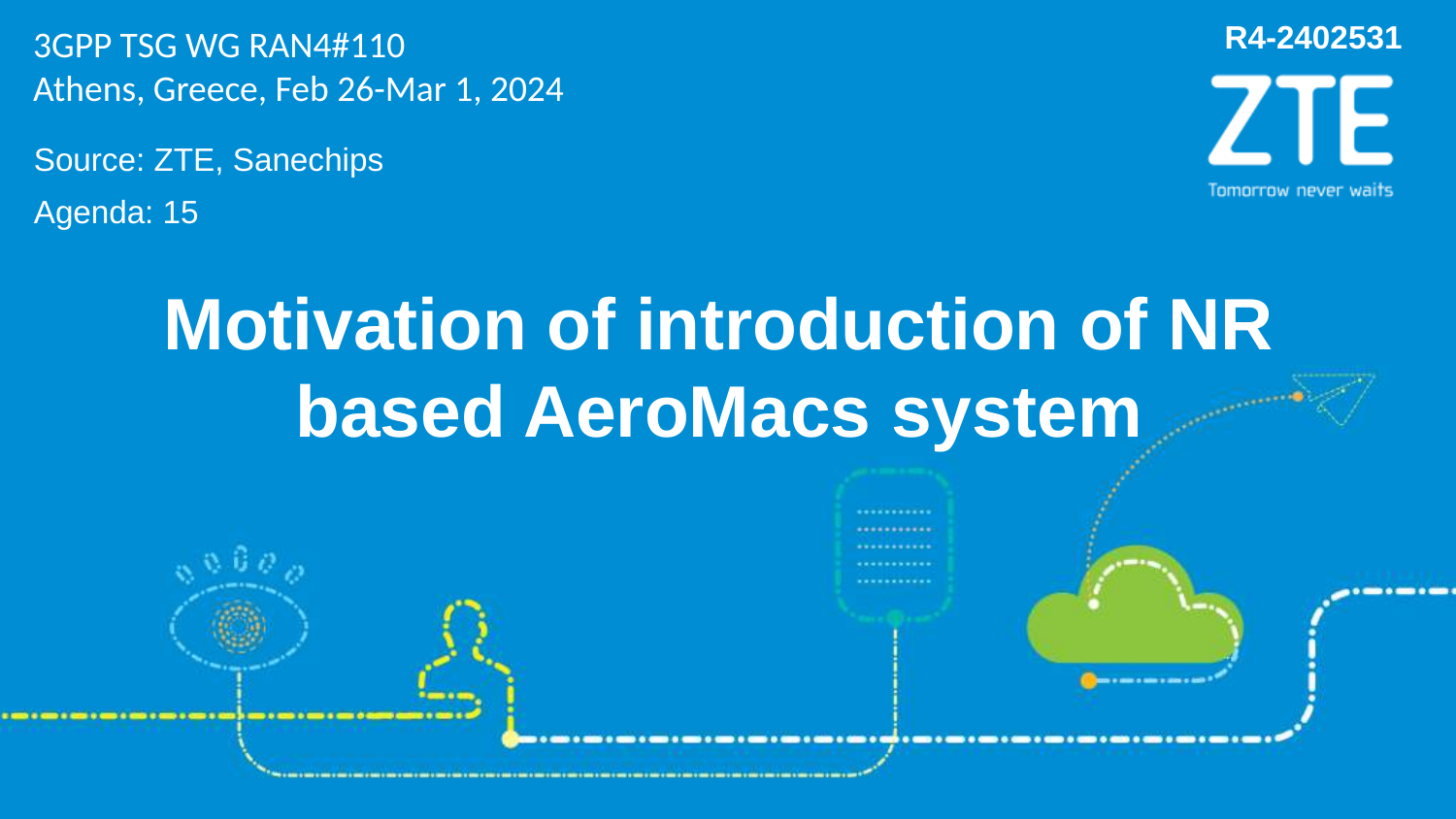

R4-2402531
3GPP TSG WG RAN4#110
Athens, Greece, Feb 26-Mar 1, 2024
Source: ZTE, Sanechips
Agenda: 15

Motivation of introduction of NR based AeroMacs system